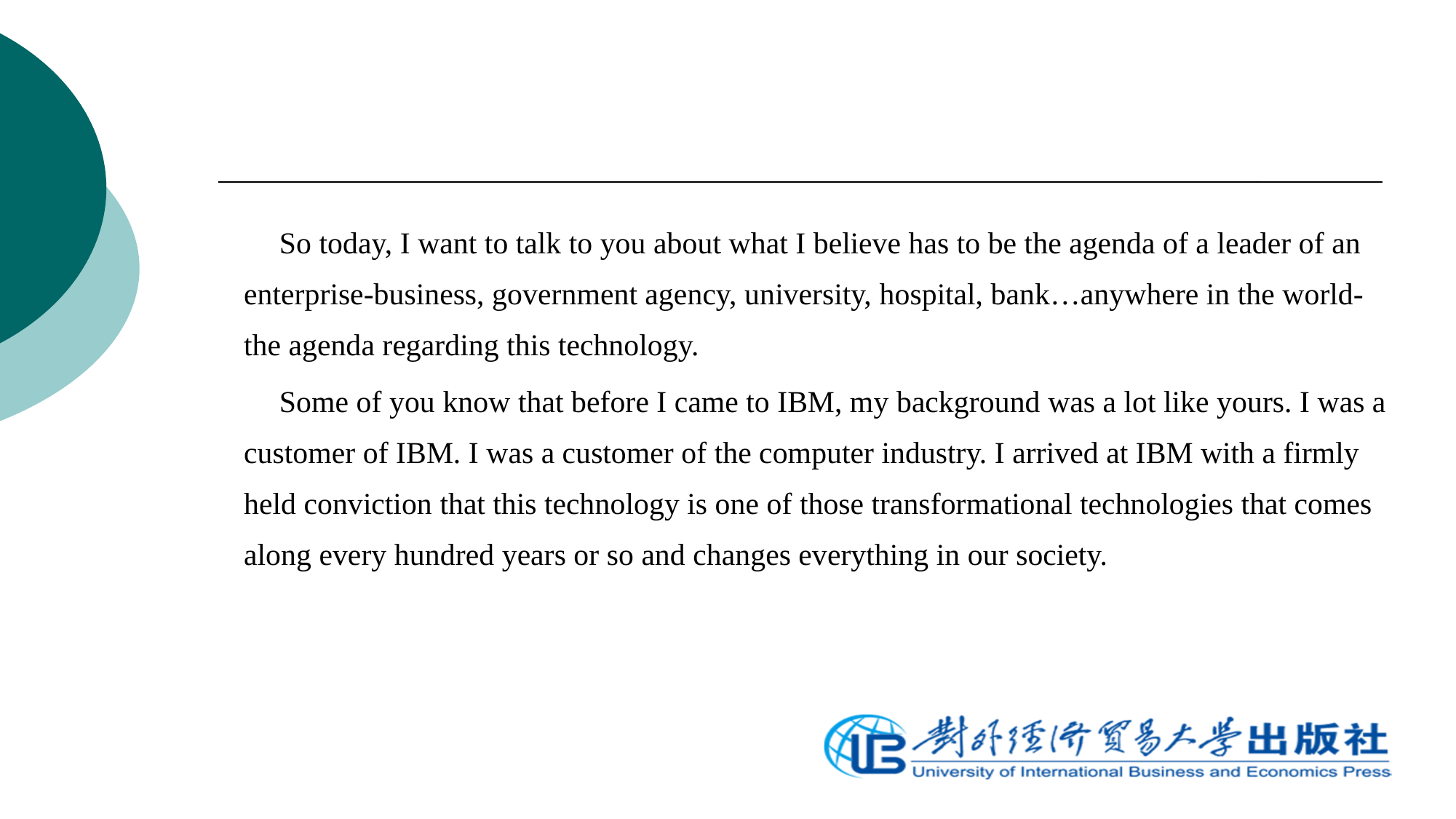

#
          So today, I want to talk to you about what I believe has to be the agenda of a leader of an enterprise-business, government agency, university, hospital, bank…anywhere in the world-the agenda regarding this technology.
          Some of you know that before I came to IBM, my background was a lot like yours. I was a customer of IBM. I was a customer of the computer industry. I arrived at IBM with a firmly held conviction that this technology is one of those transformational technologies that comes along every hundred years or so and changes everything in our society.